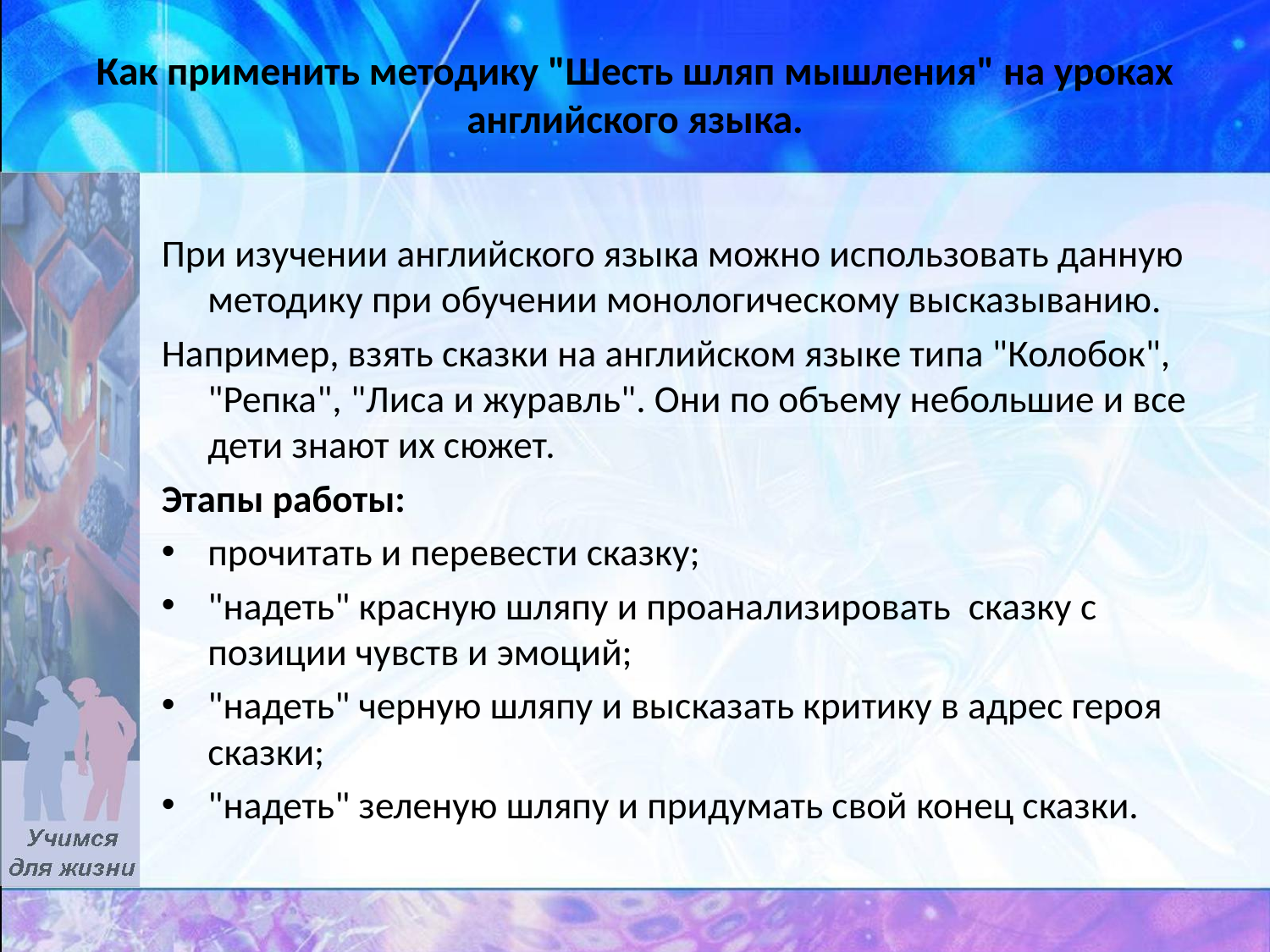

# Как применить методику "Шесть шляп мышления" на уроках английского языка.
При изучении английского языка можно использовать данную методику при обучении монологическому высказыванию.
Например, взять сказки на английском языке типа "Колобок", "Репка", "Лиса и журавль". Они по объему небольшие и все дети знают их сюжет.
Этапы работы:
прочитать и перевести сказку;
"надеть" красную шляпу и проанализировать  сказку с позиции чувств и эмоций;
"надеть" черную шляпу и высказать критику в адрес героя сказки;
"надеть" зеленую шляпу и придумать свой конец сказки.